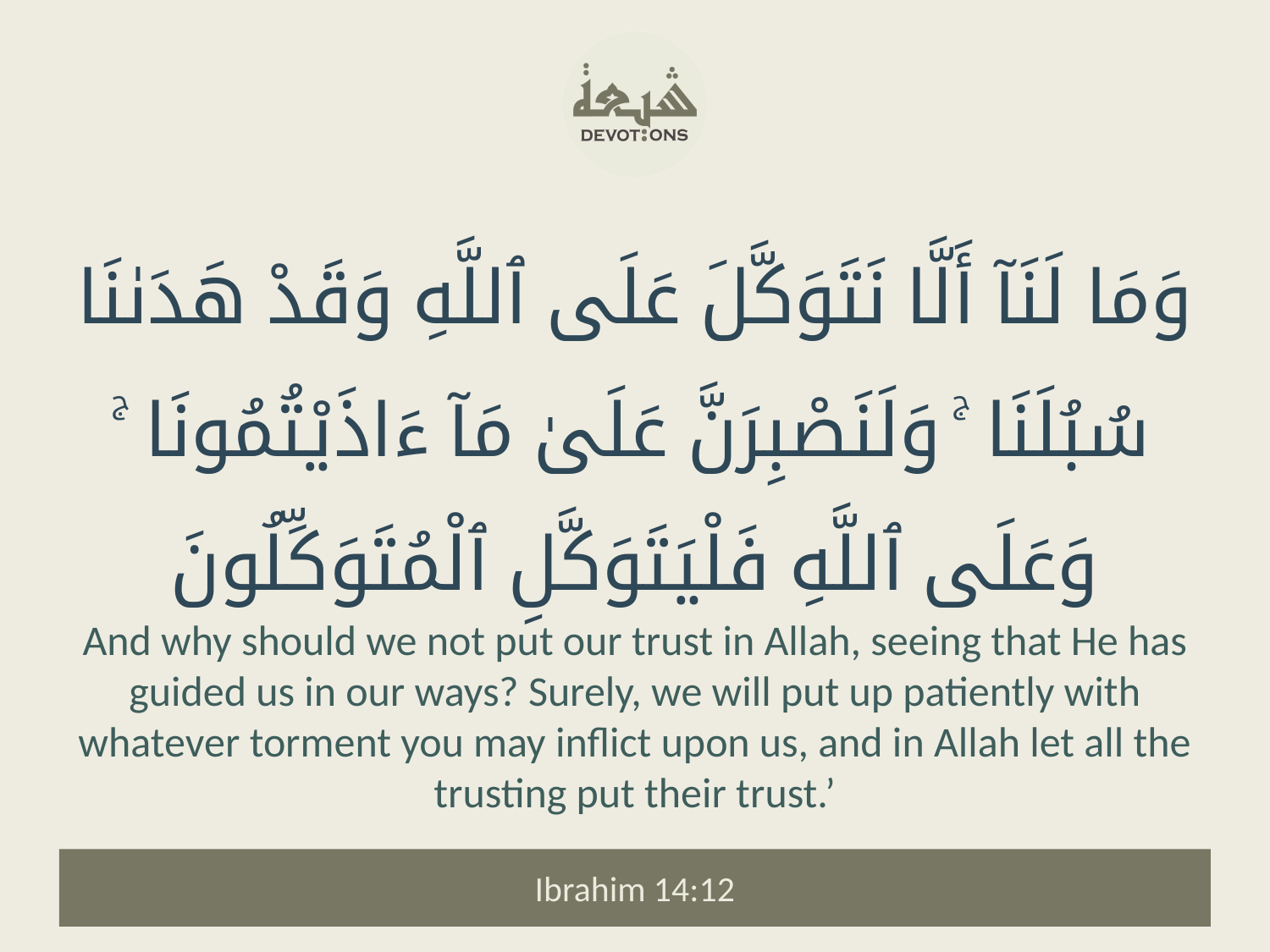

وَمَا لَنَآ أَلَّا نَتَوَكَّلَ عَلَى ٱللَّهِ وَقَدْ هَدَىٰنَا سُبُلَنَا ۚ وَلَنَصْبِرَنَّ عَلَىٰ مَآ ءَاذَيْتُمُونَا ۚ وَعَلَى ٱللَّهِ فَلْيَتَوَكَّلِ ٱلْمُتَوَكِّلُونَ
And why should we not put our trust in Allah, seeing that He has guided us in our ways? Surely, we will put up patiently with whatever torment you may inflict upon us, and in Allah let all the trusting put their trust.’
Ibrahim 14:12